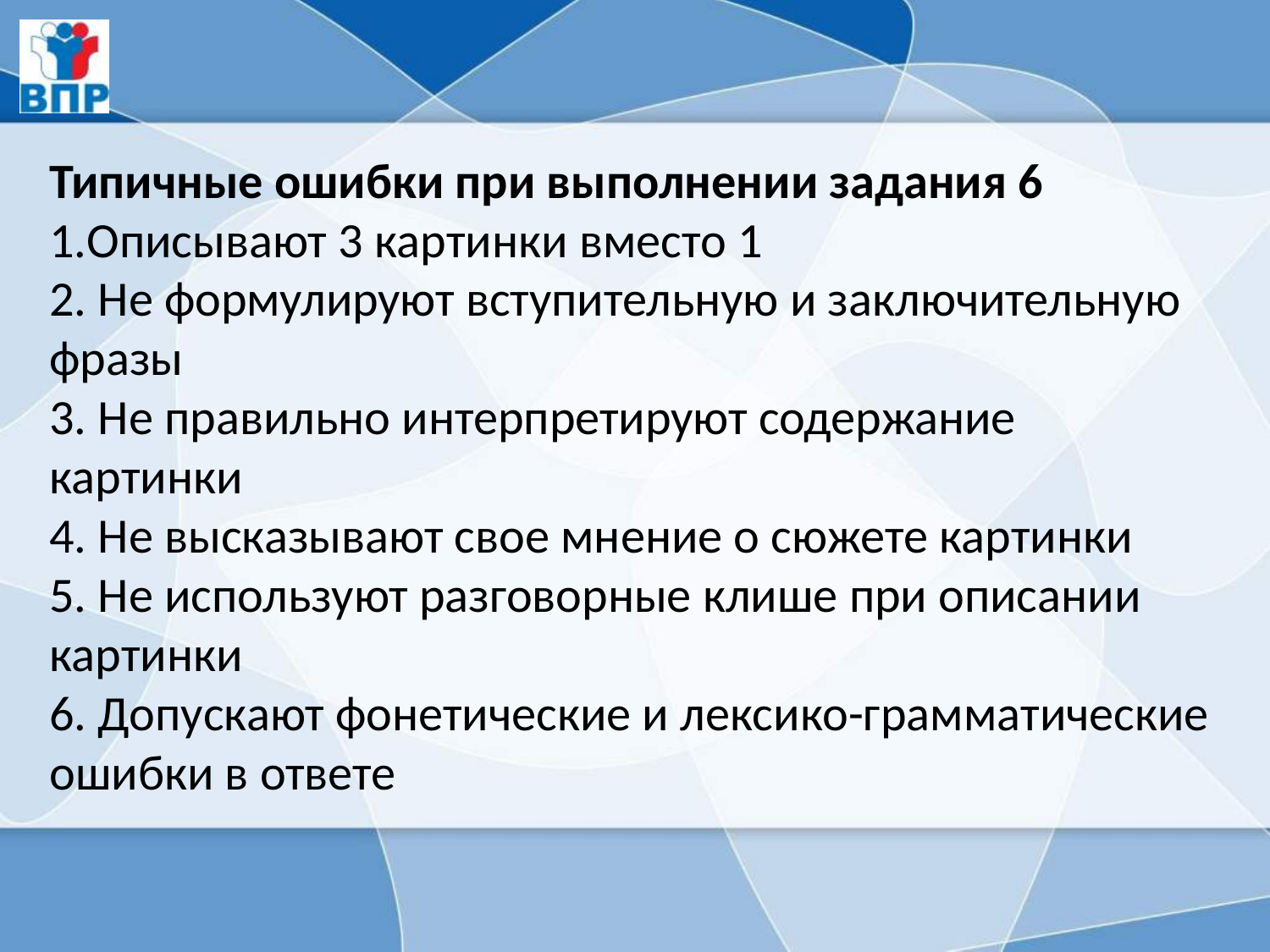

Типичные ошибки при выполнении задания 6
1.Описывают 3 картинки вместо 1
2. Не формулируют вступительную и заключительную фразы
3. Не правильно интерпретируют содержание картинки
4. Не высказывают свое мнение о сюжете картинки
5. Не используют разговорные клише при описании картинки
6. Допускают фонетические и лексико-грамматические ошибки в ответе